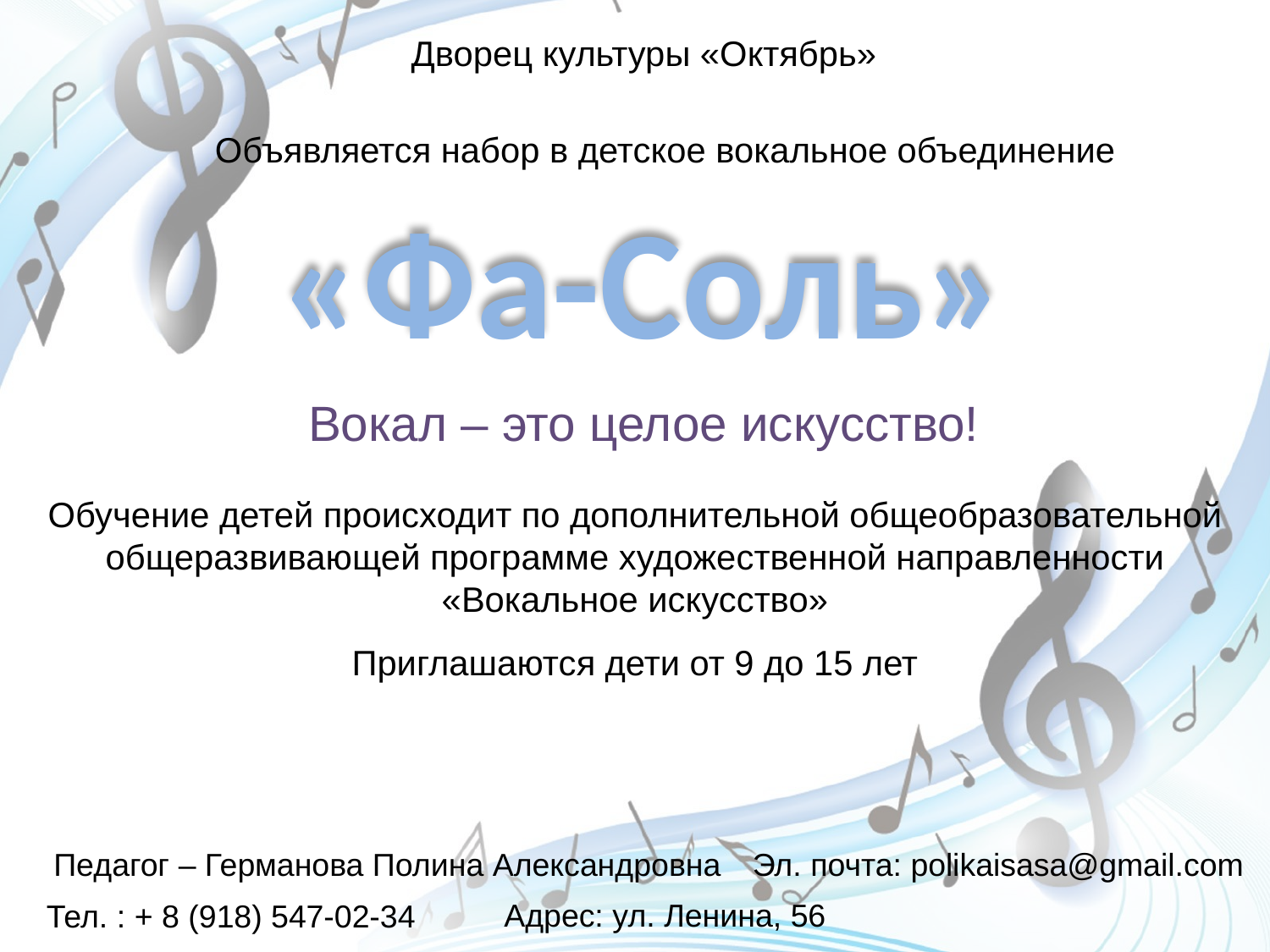

Дворец культуры «Октябрь»
Объявляется набор в детское вокальное объединение
«Фа-Соль»
Вокал – это целое искусство!
Обучение детей происходит по дополнительной общеобразовательной общеразвивающей программе художественной направленности «Вокальное искусство»
Приглашаются дети от 9 до 15 лет
Педагог – Германова Полина Александровна
Эл. почта: polikaisasa@gmail.com
Адрес: ул. Ленина, 56
Тел. : + 8 (918) 547-02-34